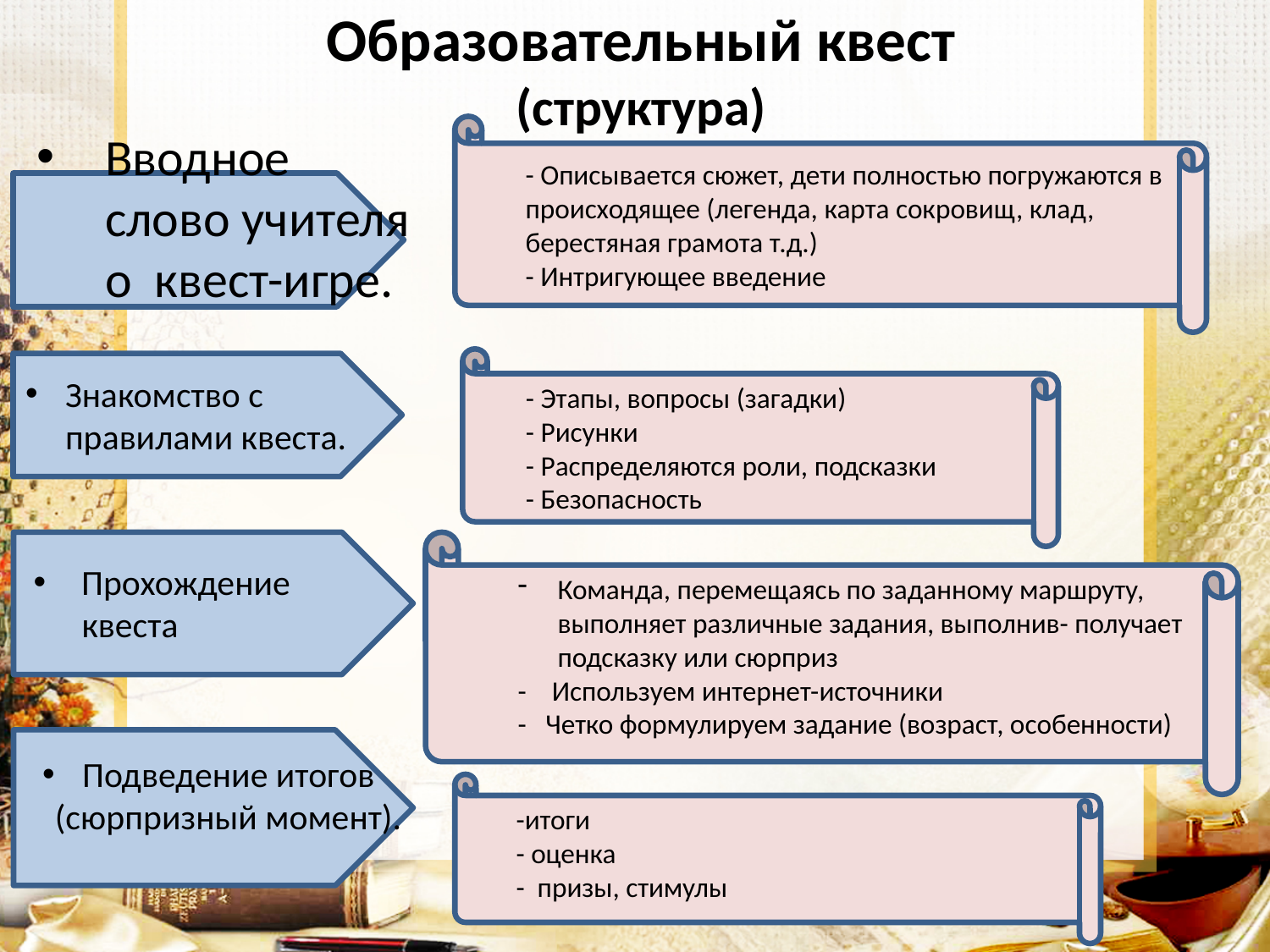

- Описывается сюжет, дети полностью погружаются в
       происходящее (легенда, карта сокровищ, клад,
       берестяная грамота т.д.)
       - Интригующее введение
# Образовательный квест (структура)
Вводное слово учителя о  квест-игре.
      - Этапы, вопросы (загадки)
      - Рисунки
      - Распределяются роли, подсказки
      - Безопасность

Команда, перемещаясь по заданному маршруту, выполняет различные задания, выполнив- получает подсказку или сюрприз
-    Используем интернет-источники
-   Четко формулируем задание (возраст, особенности)

Знакомство с правилами квеста.

      -итоги
      - оценка
      -  призы, стимулы
Прохождение
      квеста

Подведение итогов (сюрпризный момент).